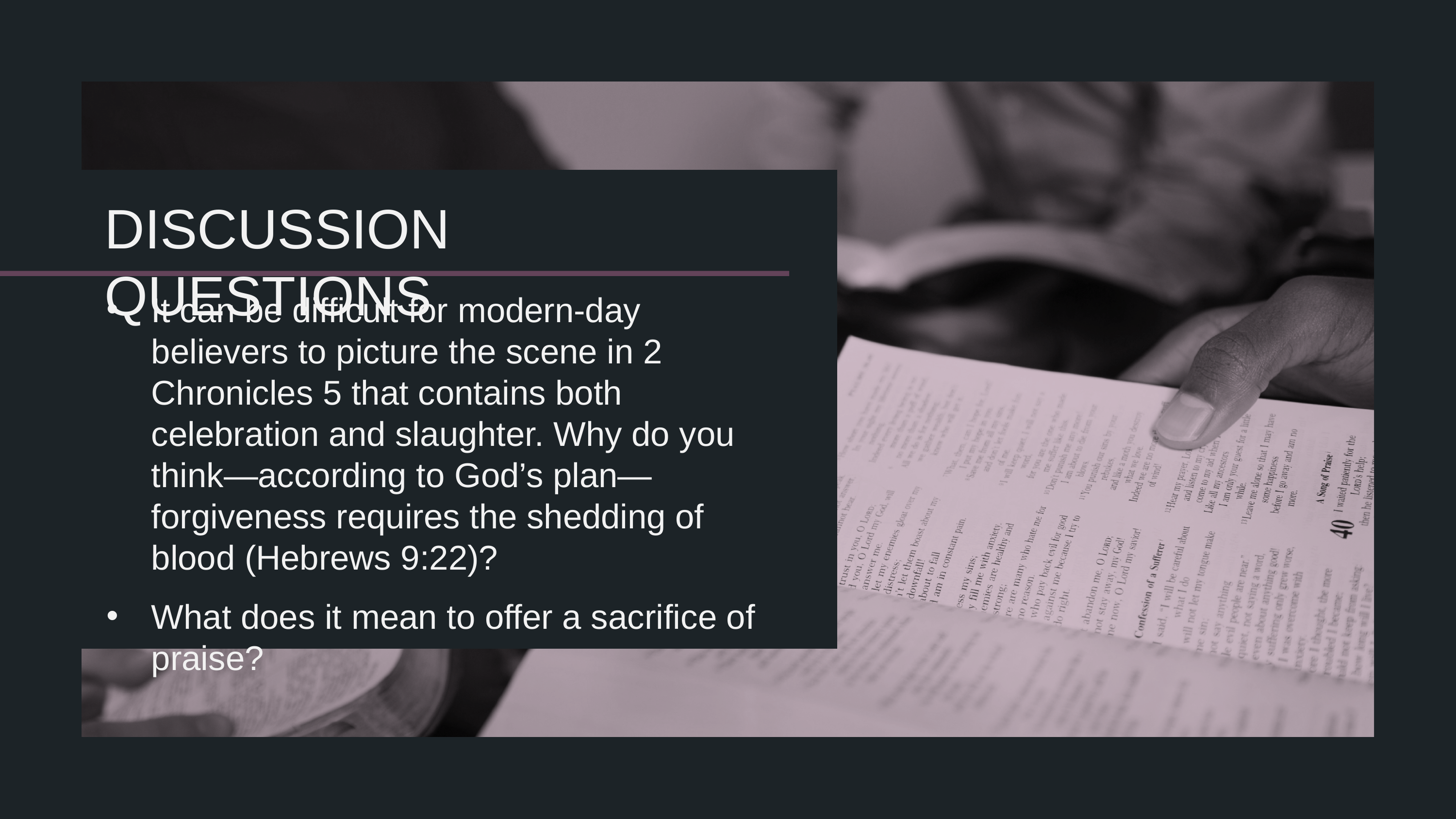

It can be difficult for modern-day believers to picture the scene in 2 Chronicles 5 that contains both celebration and slaughter. Why do you think—according to God’s plan—forgiveness requires the shedding of blood (Hebrews 9:22)?
What does it mean to offer a sacrifice of praise?